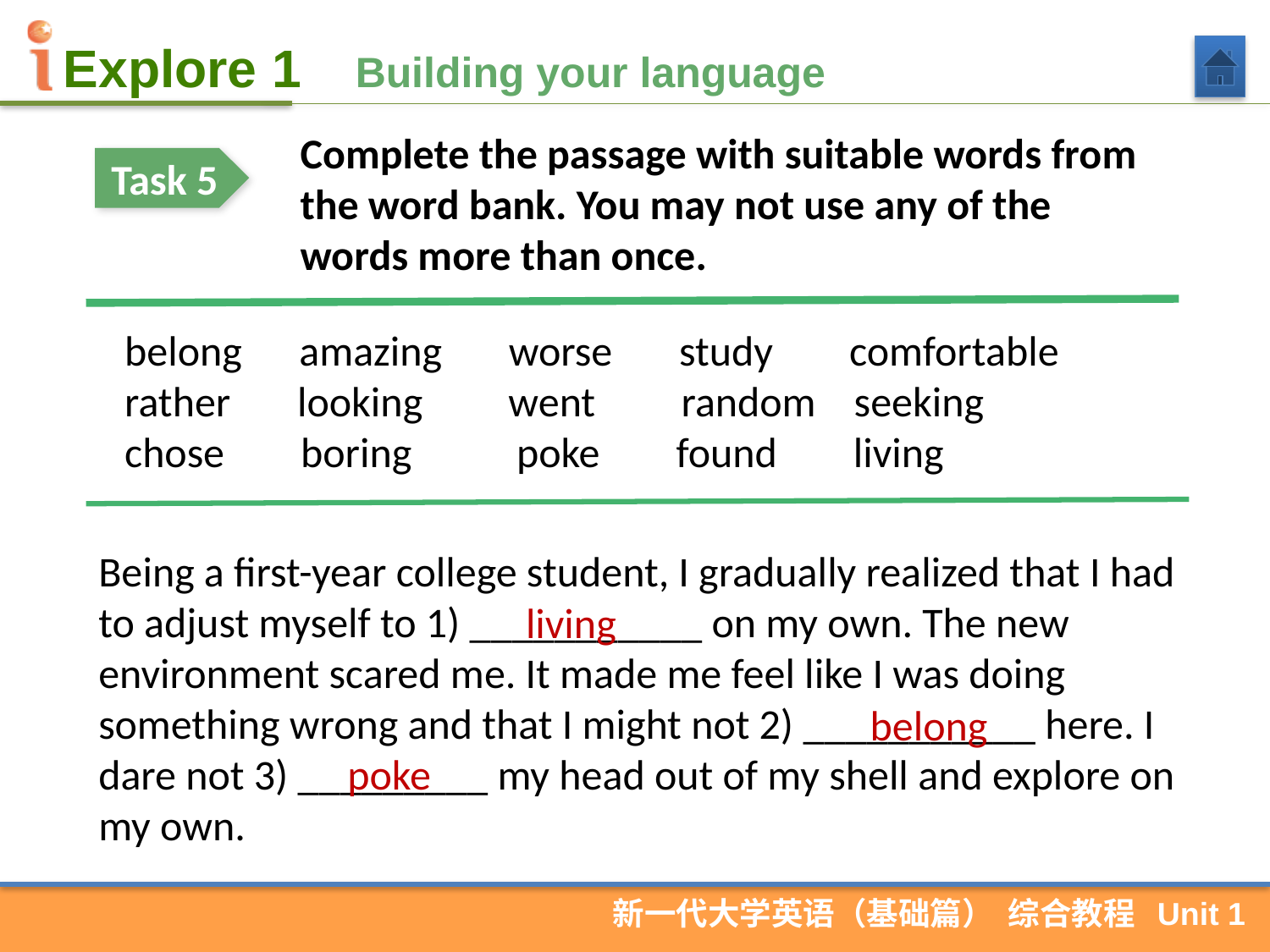

Building your language
Complete the passage with suitable words from the word bank. You may not use any of the words more than once.
Task 5
belong      amazing       worse       study        comfortable
rather       looking         went         random    seeking
chose        boring           poke        found        living
Being a first-year college student, I gradually realized that I had to adjust myself to 1) ___________ on my own. The new environment scared me. It made me feel like I was doing something wrong and that I might not 2) ___________ here. I dare not 3) _________ my head out of my shell and explore on my own.
living
belong
poke